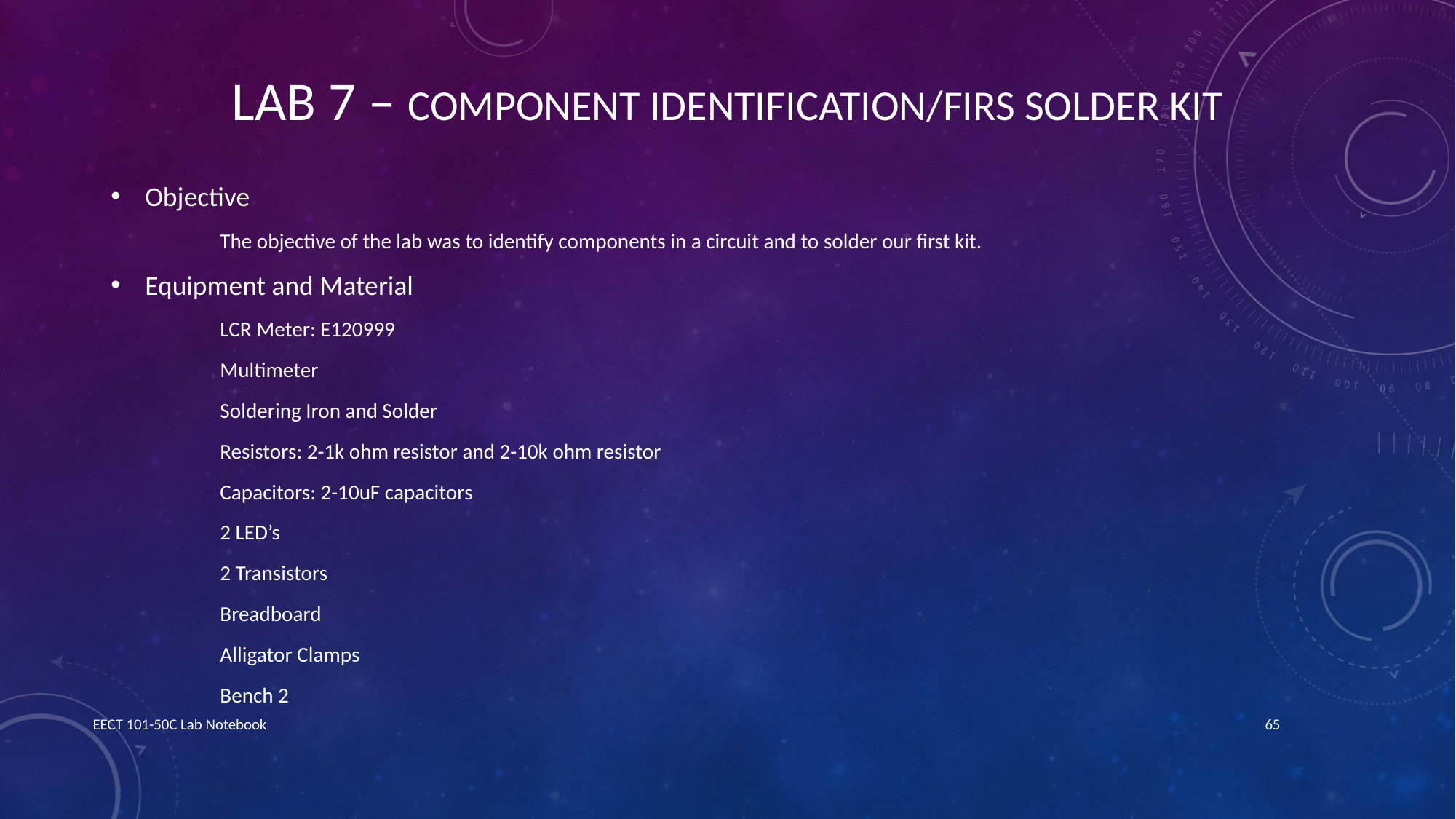

# Lab 7 – Component Identification/Firs solder kit
Objective
The objective of the lab was to identify components in a circuit and to solder our first kit.
Equipment and Material
LCR Meter: E120999
Multimeter
Soldering Iron and Solder
Resistors: 2-1k ohm resistor and 2-10k ohm resistor
Capacitors: 2-10uF capacitors
2 LED’s
2 Transistors
Breadboard
Alligator Clamps
Bench 2
EECT 101-50C Lab Notebook
65